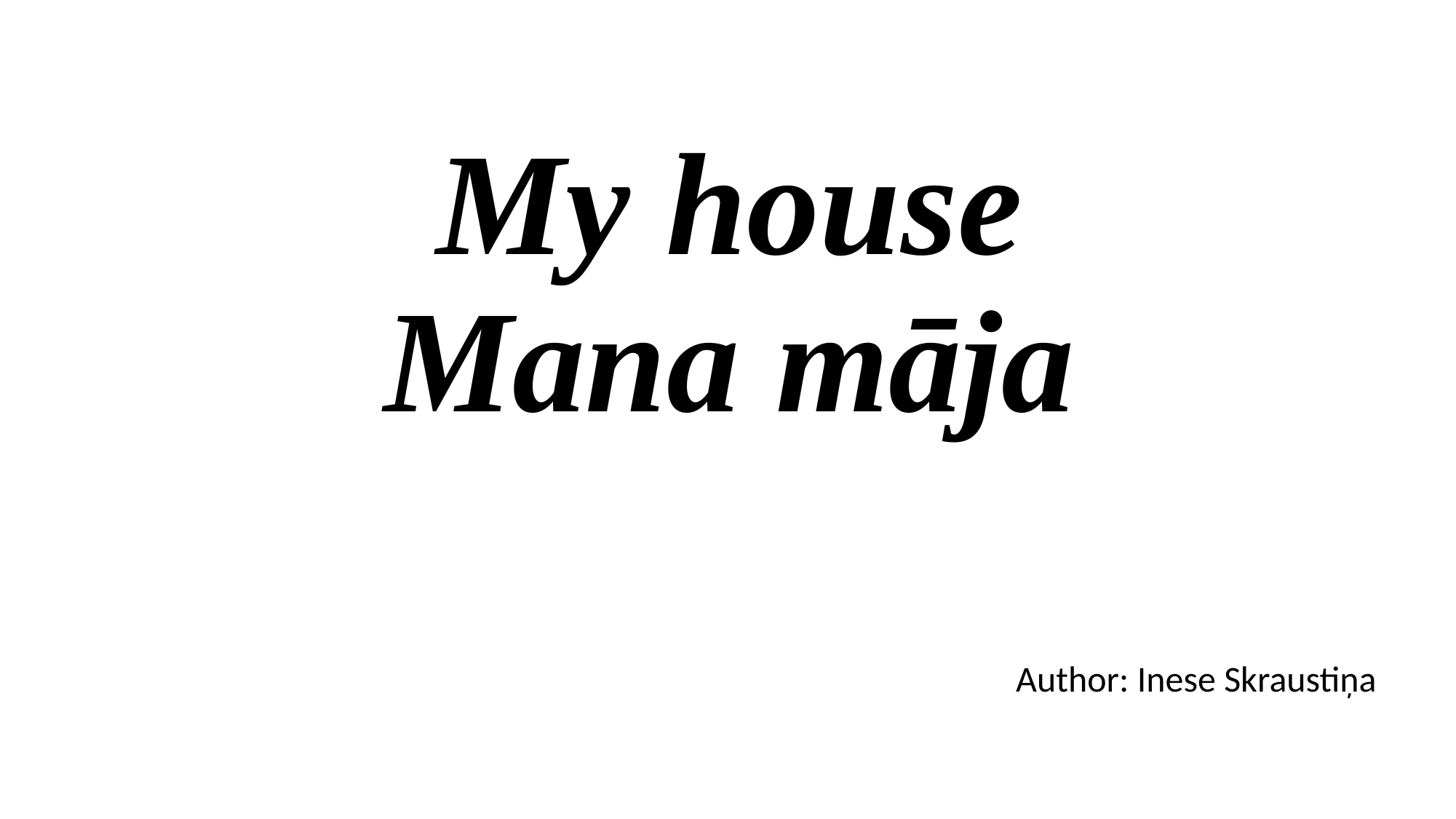

# My house Mana māja
Author: Inese Skraustiņa